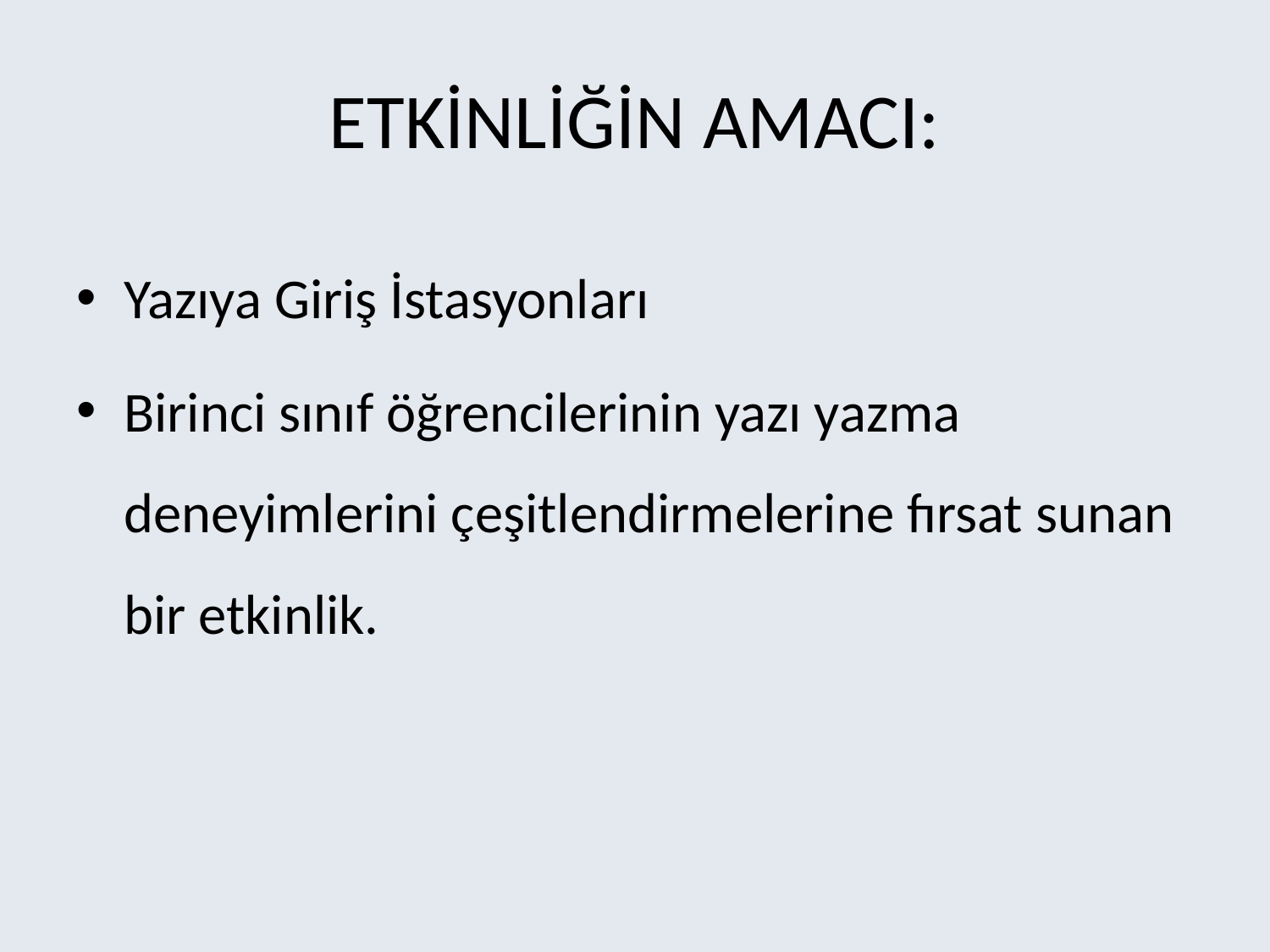

# ETKİNLİĞİN AMACI:
Yazıya Giriş İstasyonları
Birinci sınıf öğrencilerinin yazı yazma deneyimlerini çeşitlendirmelerine fırsat sunan bir etkinlik.